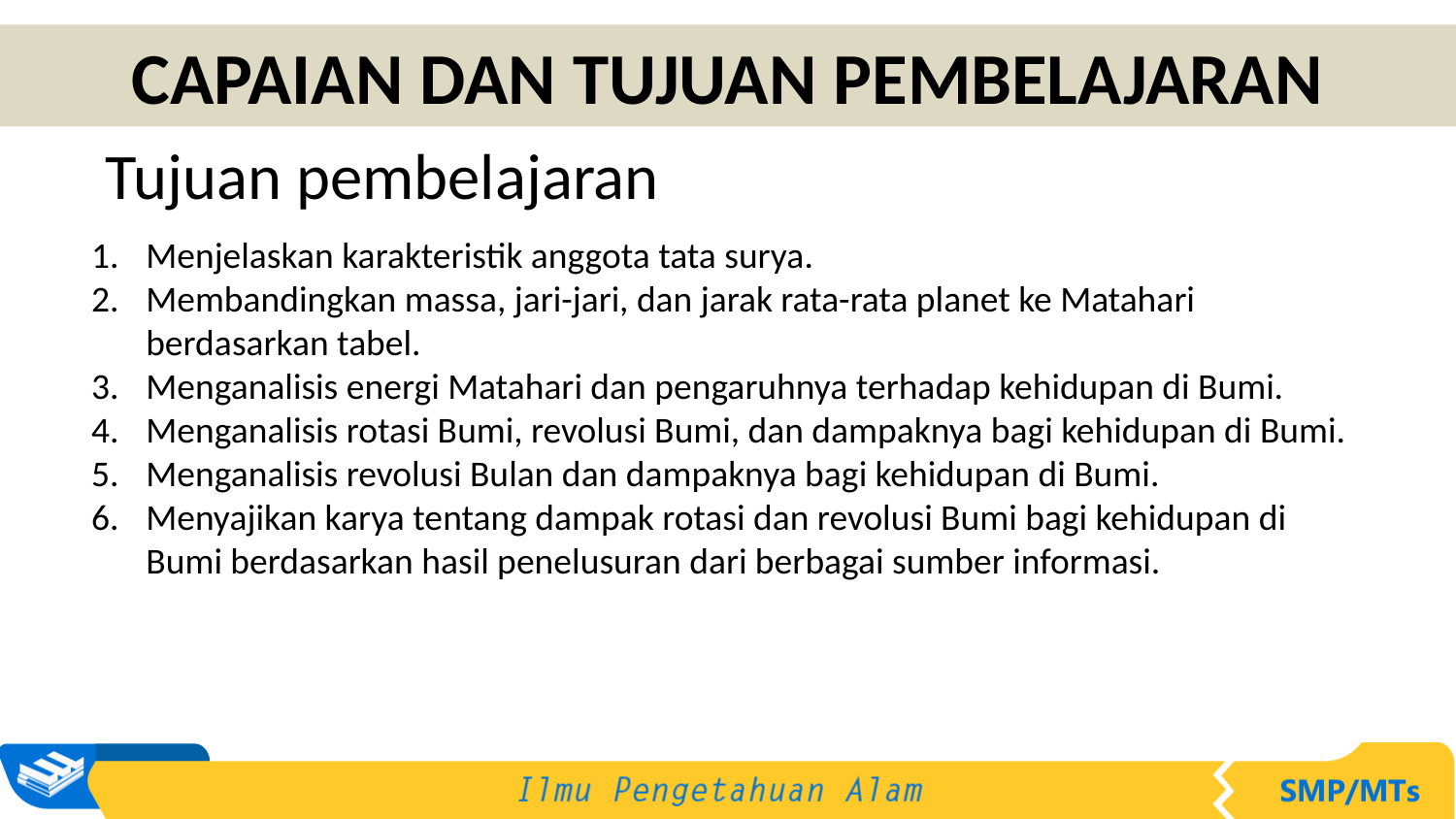

CAPAIAN DAN TUJUAN PEMBELAJARAN
Tujuan pembelajaran
Menjelaskan karakteristik anggota tata surya.
Membandingkan massa, jari-jari, dan jarak rata-rata planet ke Matahari berdasarkan tabel.
Menganalisis energi Matahari dan pengaruhnya terhadap kehidupan di Bumi.
Menganalisis rotasi Bumi, revolusi Bumi, dan dampaknya bagi kehidupan di Bumi.
Menganalisis revolusi Bulan dan dampaknya bagi kehidupan di Bumi.
Menyajikan karya tentang dampak rotasi dan revolusi Bumi bagi kehidupan di Bumi berdasarkan hasil penelusuran dari berbagai sumber informasi.